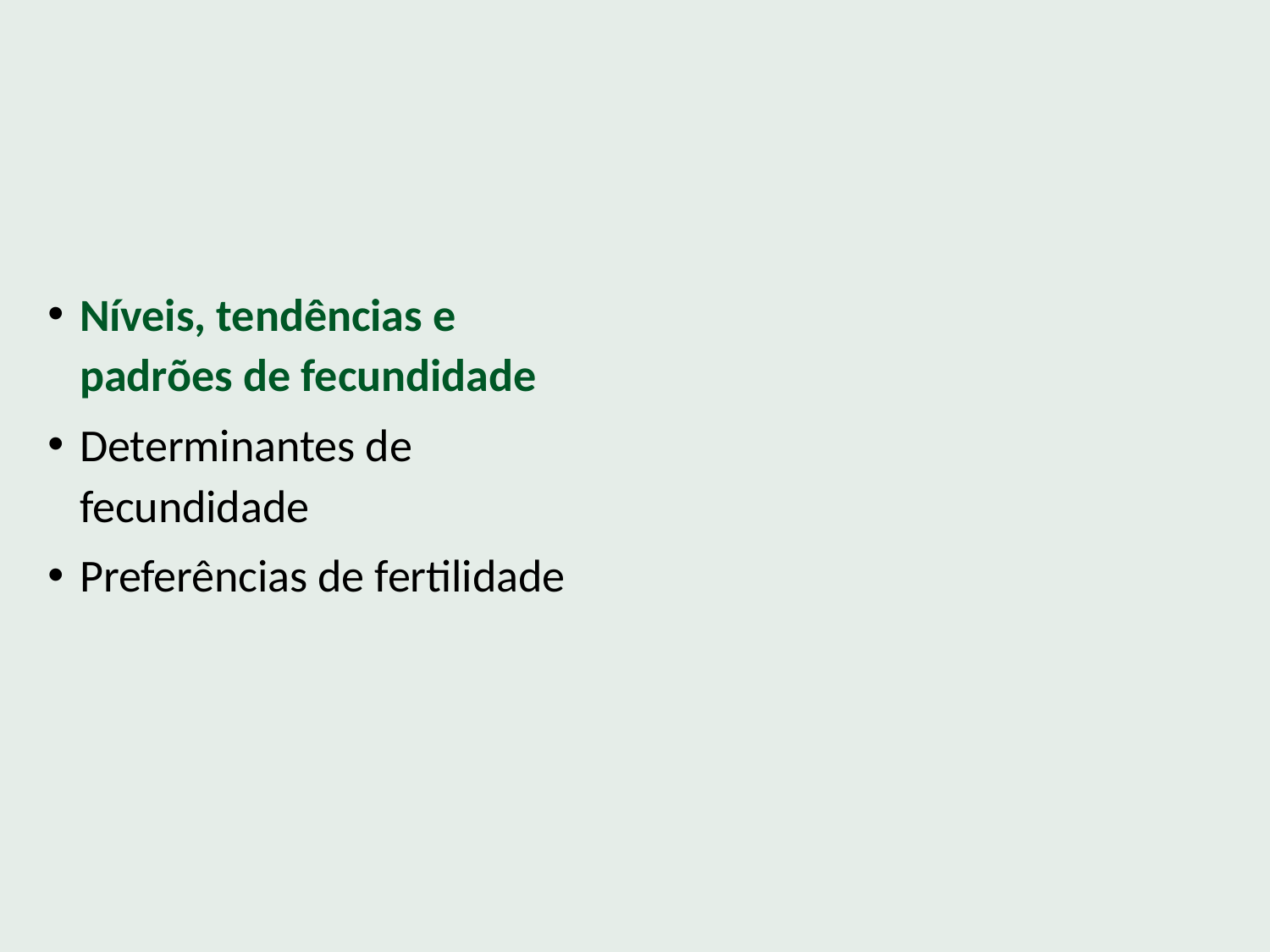

Níveis, tendências e padrões de fecundidade
Determinantes de fecundidade
Preferências de fertilidade